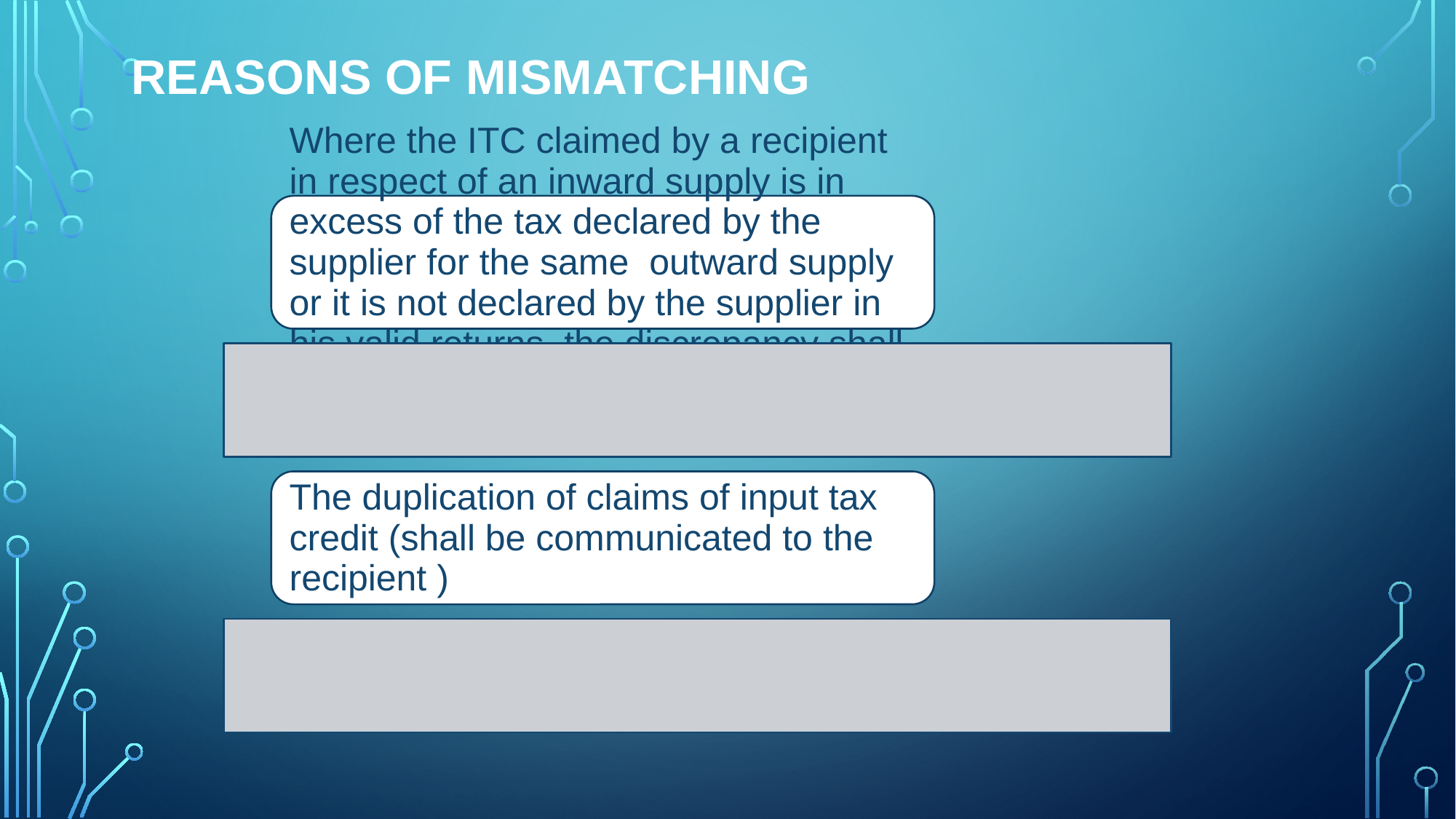

# Reasons of mismatching
Where the ITC claimed by a recipient in respect of an inward supply is in excess of the tax declared by the supplier for the same  outward supply or it is not declared by the supplier in his valid returns, the discrepancy shall be communicated (both parties)
The duplication of claims of input tax credit (shall be communicated to the recipient )